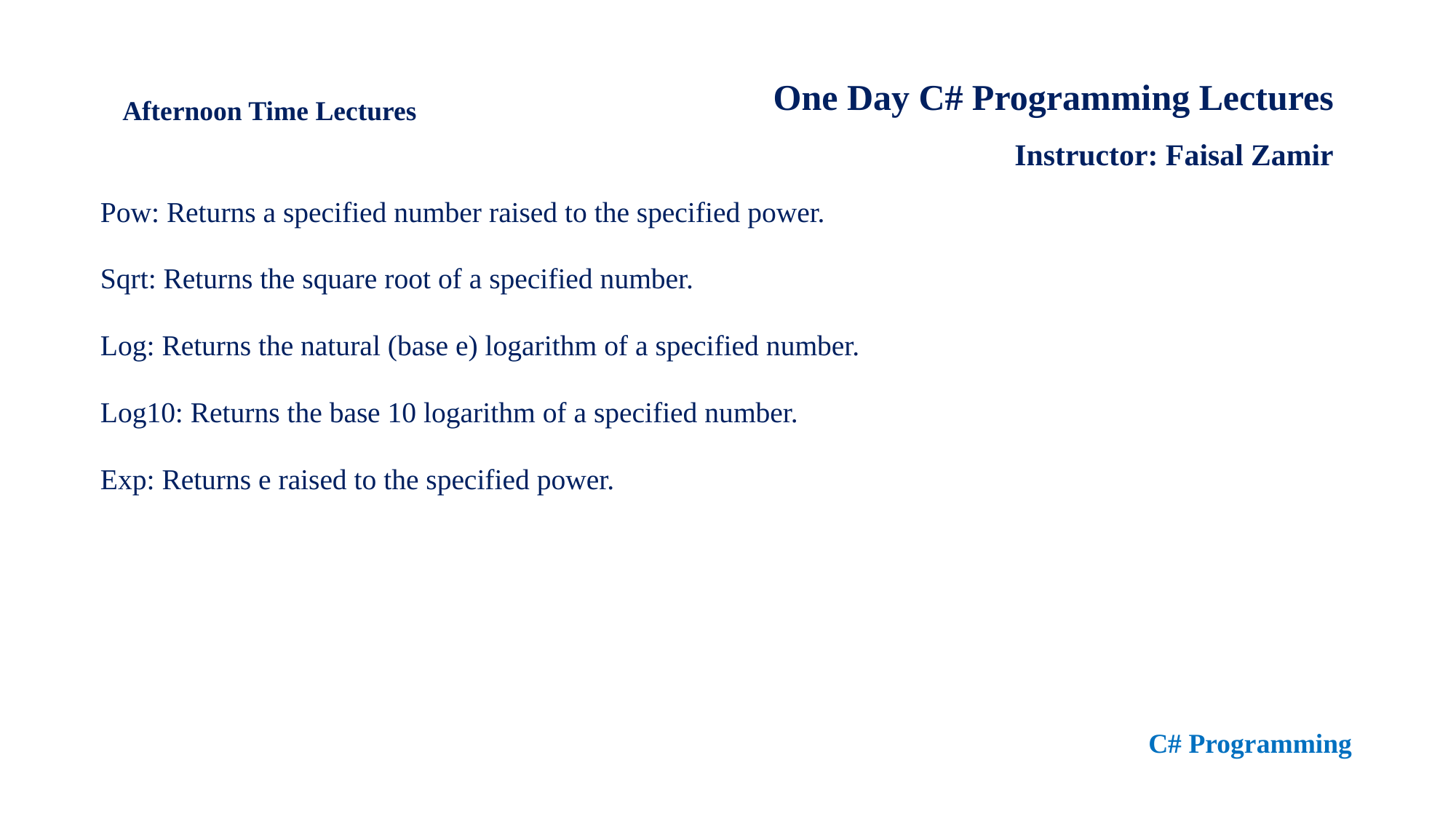

One Day C# Programming Lectures
Instructor: Faisal Zamir
Afternoon Time Lectures
Pow: Returns a specified number raised to the specified power.
Sqrt: Returns the square root of a specified number.
Log: Returns the natural (base e) logarithm of a specified number.
Log10: Returns the base 10 logarithm of a specified number.
Exp: Returns e raised to the specified power.
C# Programming